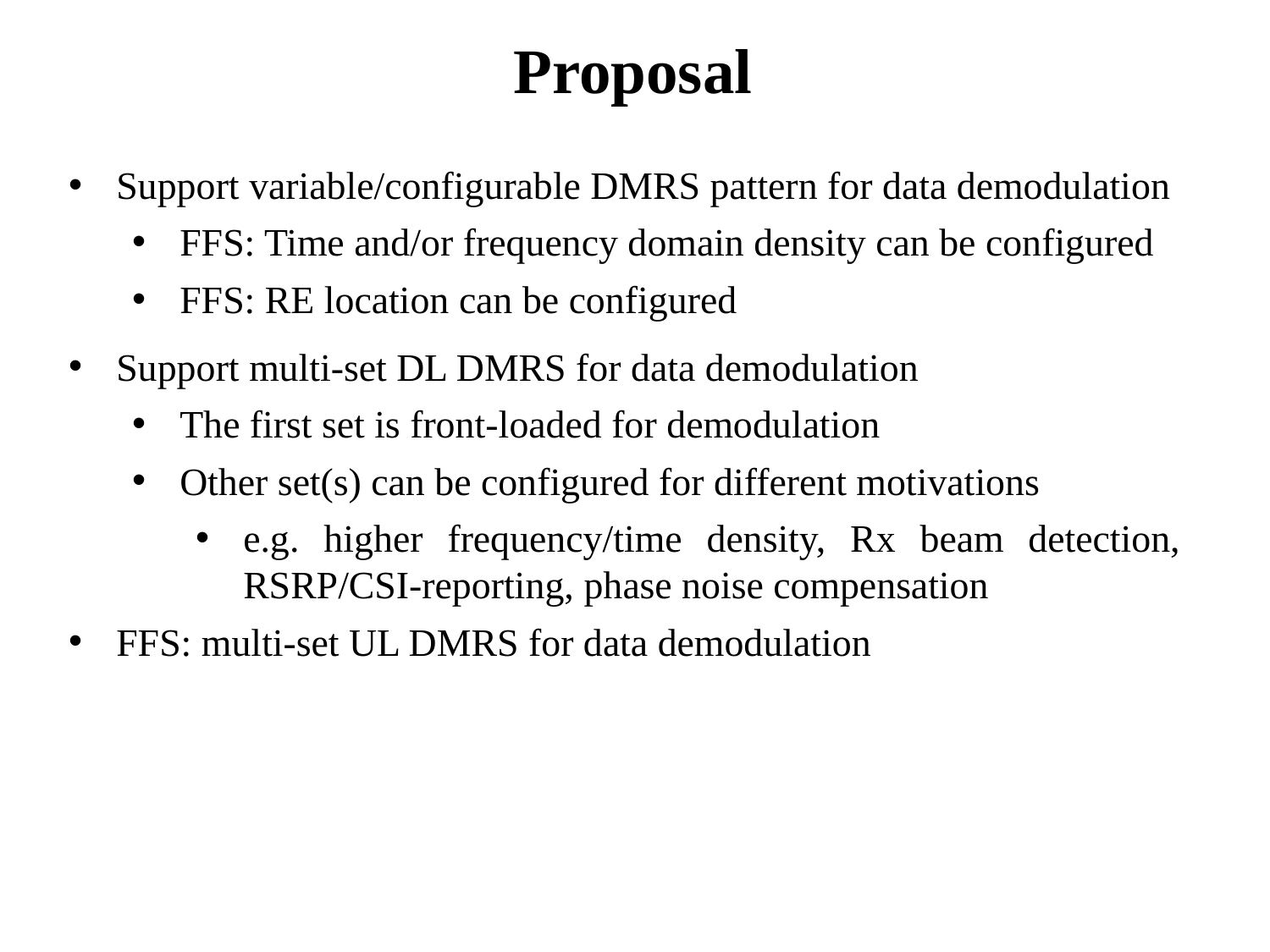

# Proposal
Support variable/configurable DMRS pattern for data demodulation
FFS: Time and/or frequency domain density can be configured
FFS: RE location can be configured
Support multi-set DL DMRS for data demodulation
The first set is front-loaded for demodulation
Other set(s) can be configured for different motivations
e.g. higher frequency/time density, Rx beam detection, RSRP/CSI-reporting, phase noise compensation
FFS: multi-set UL DMRS for data demodulation